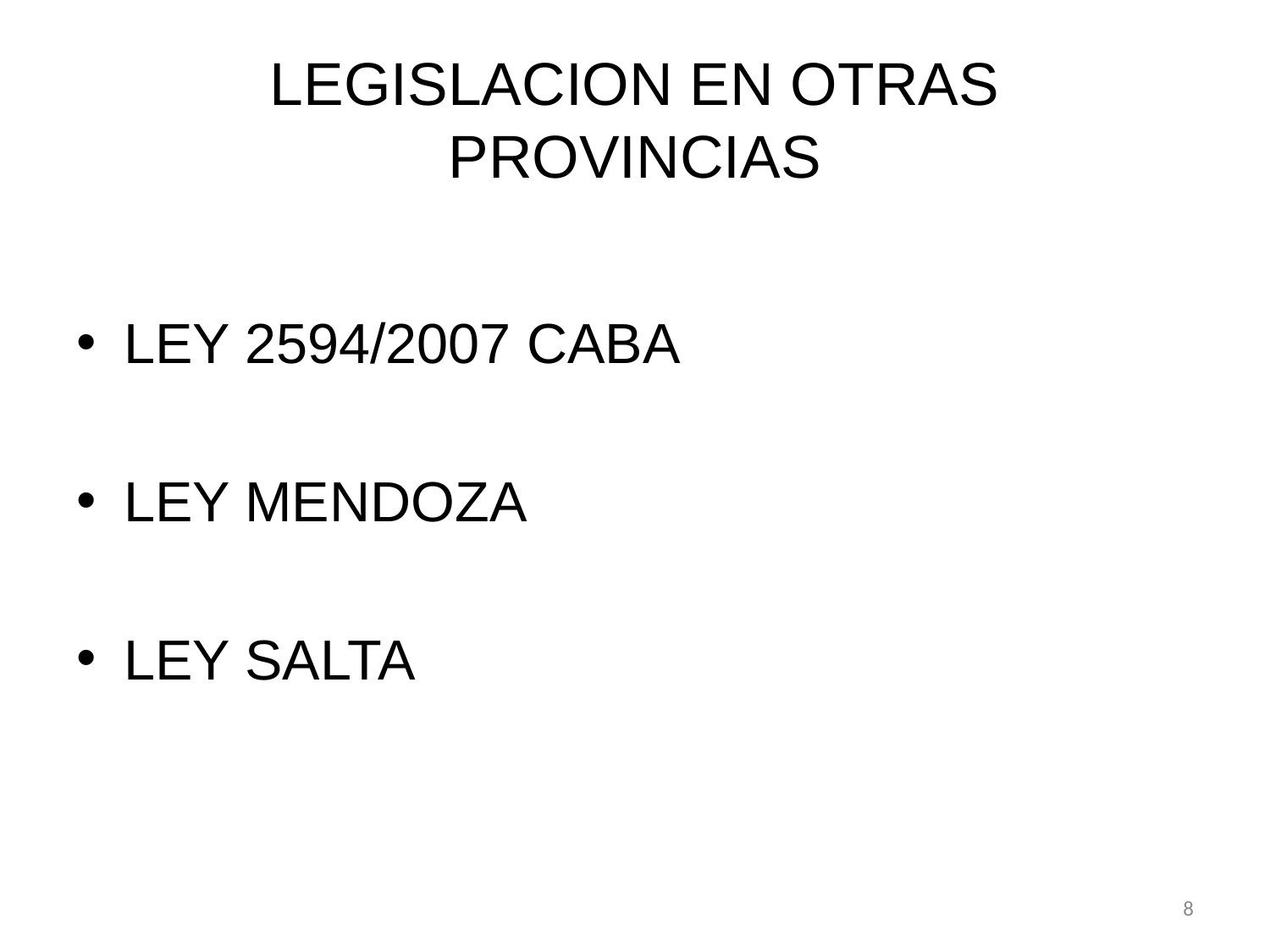

# LEGISLACION EN OTRAS PROVINCIAS

LEY 2594/2007 CABA

LEY MENDOZA

LEY SALTA

8